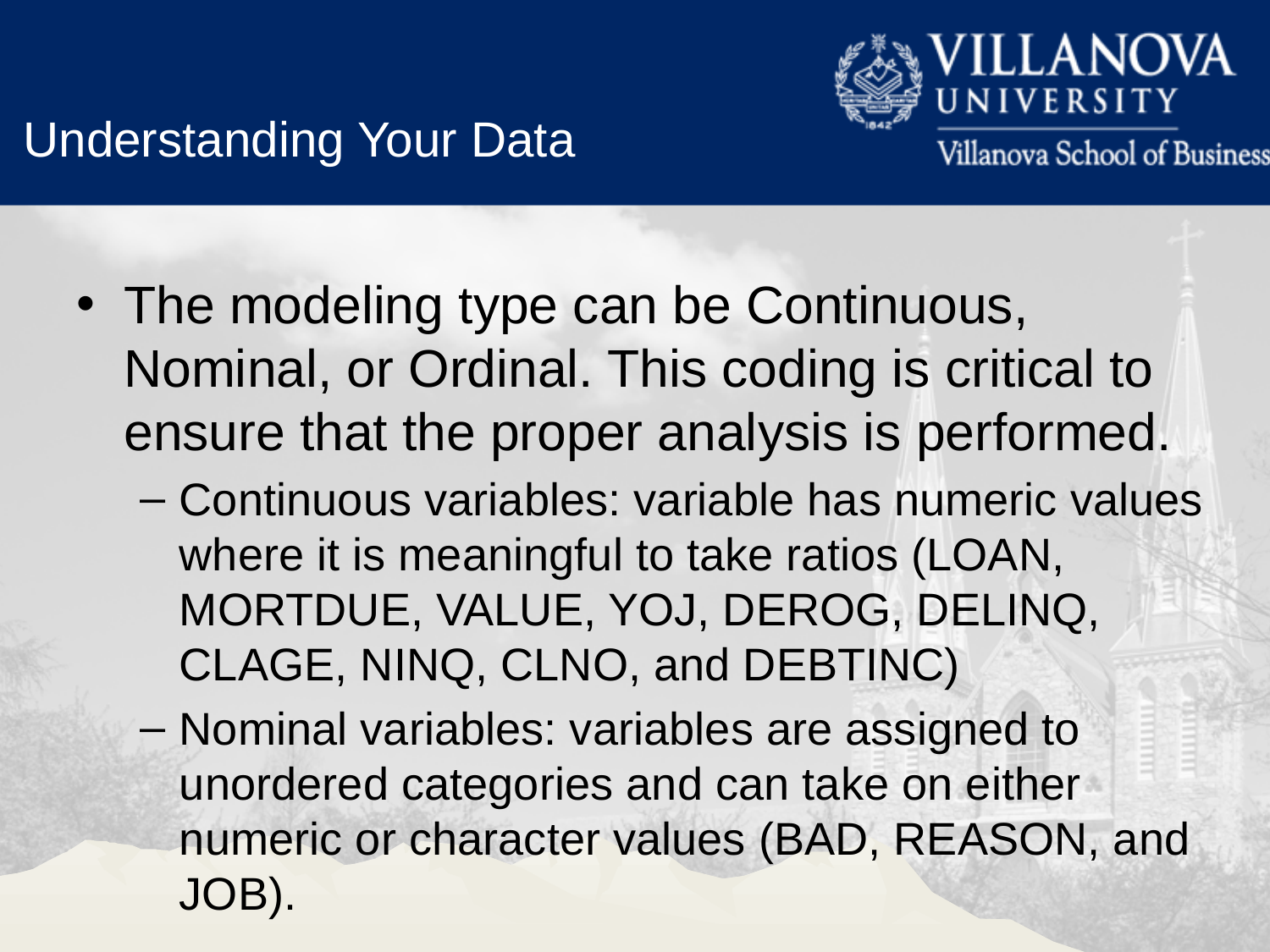

Understanding Your Data
The modeling type can be Continuous, Nominal, or Ordinal. This coding is critical to ensure that the proper analysis is performed.
Continuous variables: variable has numeric values where it is meaningful to take ratios (LOAN, MORTDUE, VALUE, YOJ, DEROG, DELINQ, CLAGE, NINQ, CLNO, and DEBTINC)
Nominal variables: variables are assigned to unordered categories and can take on either numeric or character values (BAD, REASON, and JOB).